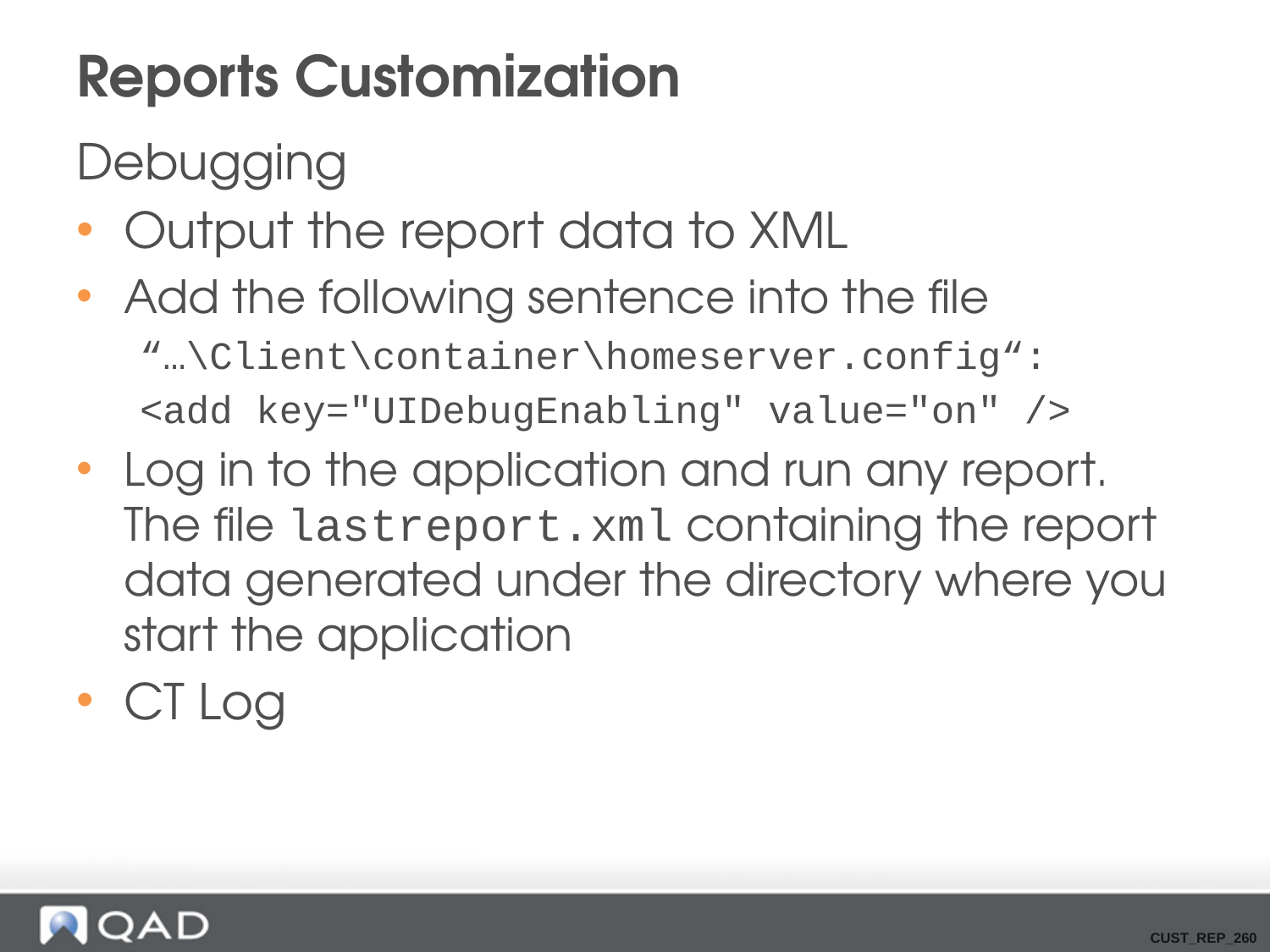

# Reports Customization
Debugging
Output the report data to XML
Add the following sentence into the file
“…\Client\container\homeserver.config“:
<add key="UIDebugEnabling" value="on" />
Log in to the application and run any report. The file lastreport.xml containing the report data generated under the directory where you start the application
CT Log
CUST_REP_260